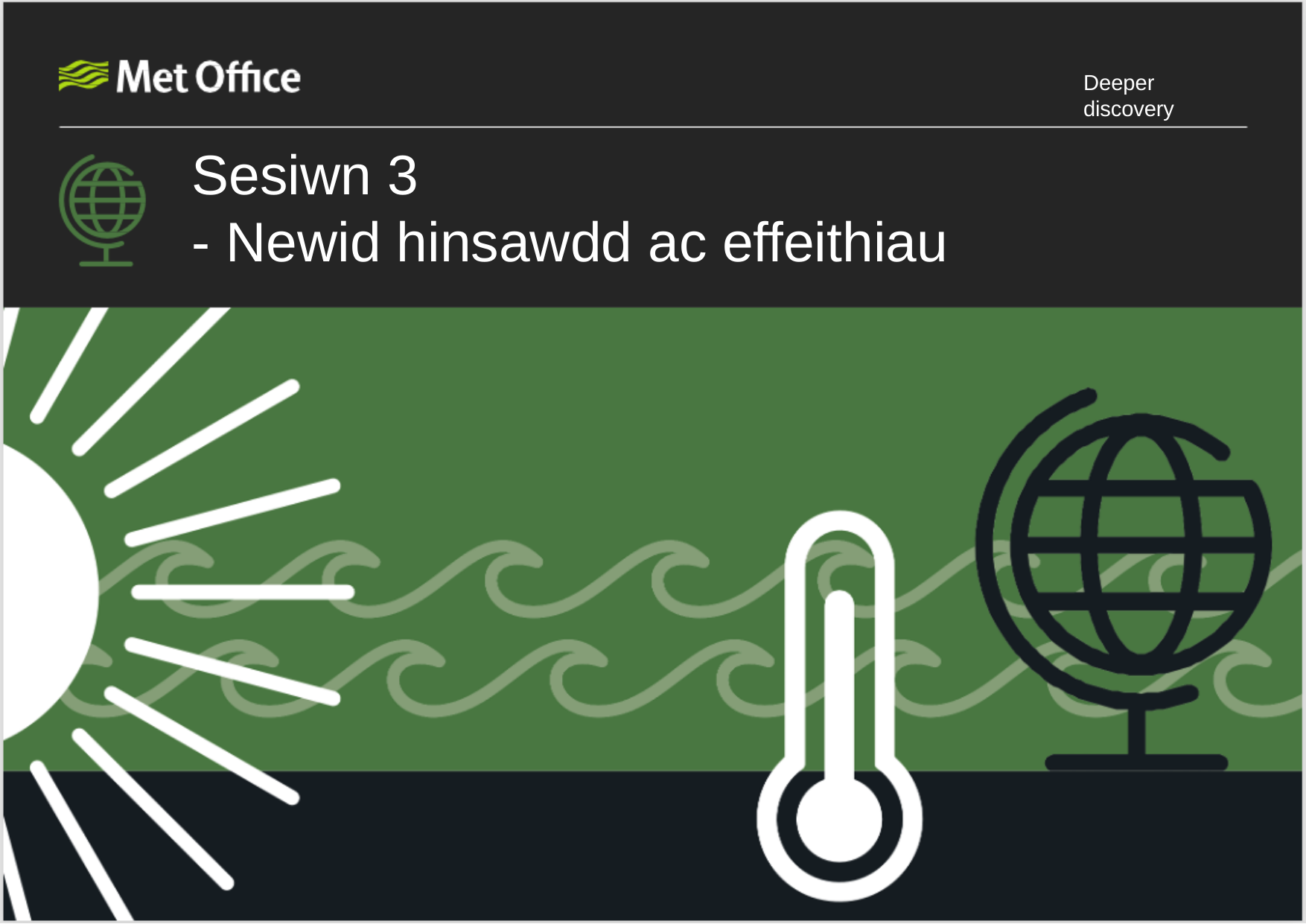

Deeper discovery
Sesiwn 3
- Newid hinsawdd ac effeithiau